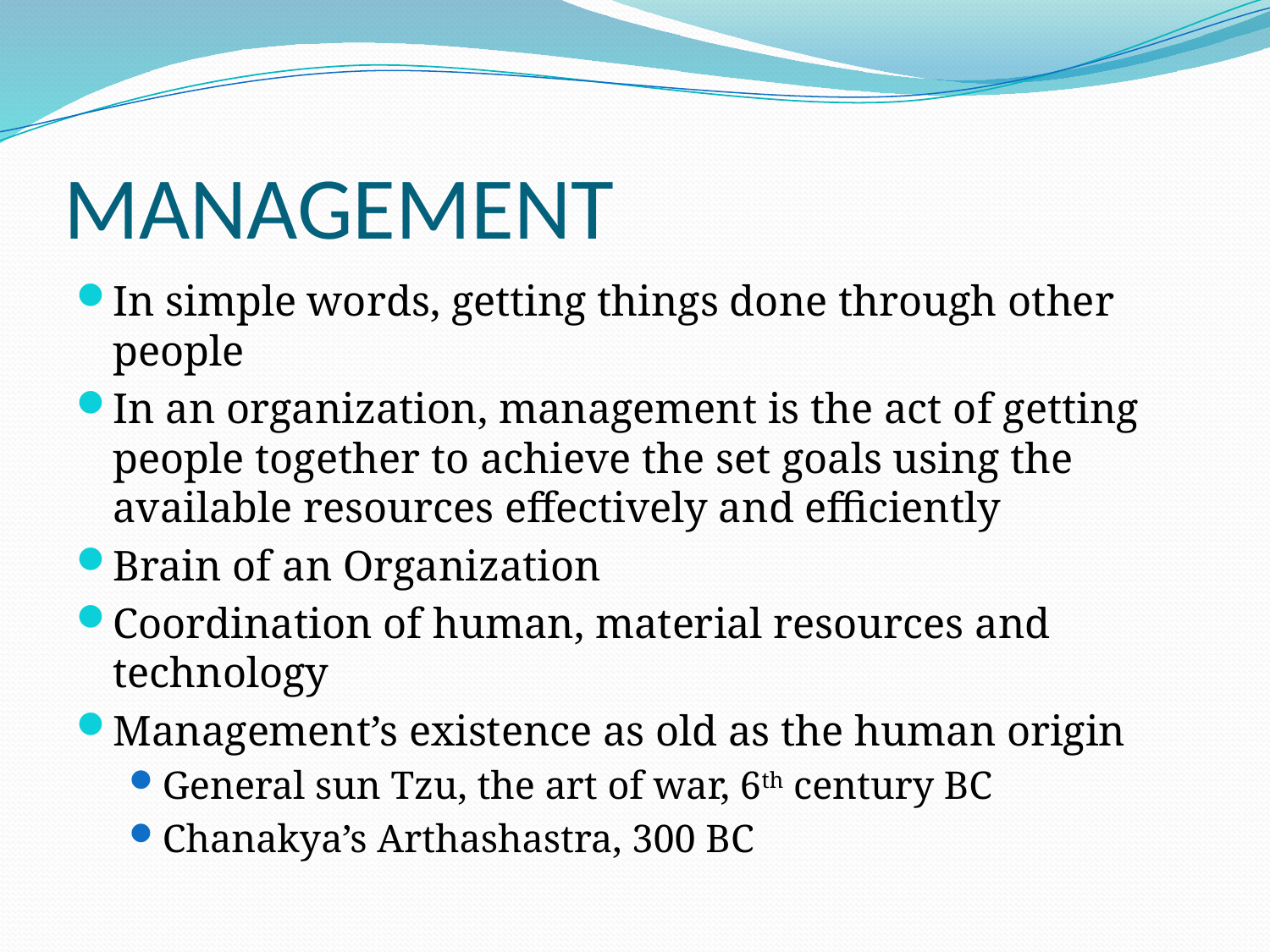

# MANAGEMENT
In simple words, getting things done through other people
In an organization, management is the act of getting people together to achieve the set goals using the available resources effectively and efficiently
Brain of an Organization
Coordination of human, material resources and technology
Management’s existence as old as the human origin
General sun Tzu, the art of war, 6th century BC
Chanakya’s Arthashastra, 300 BC